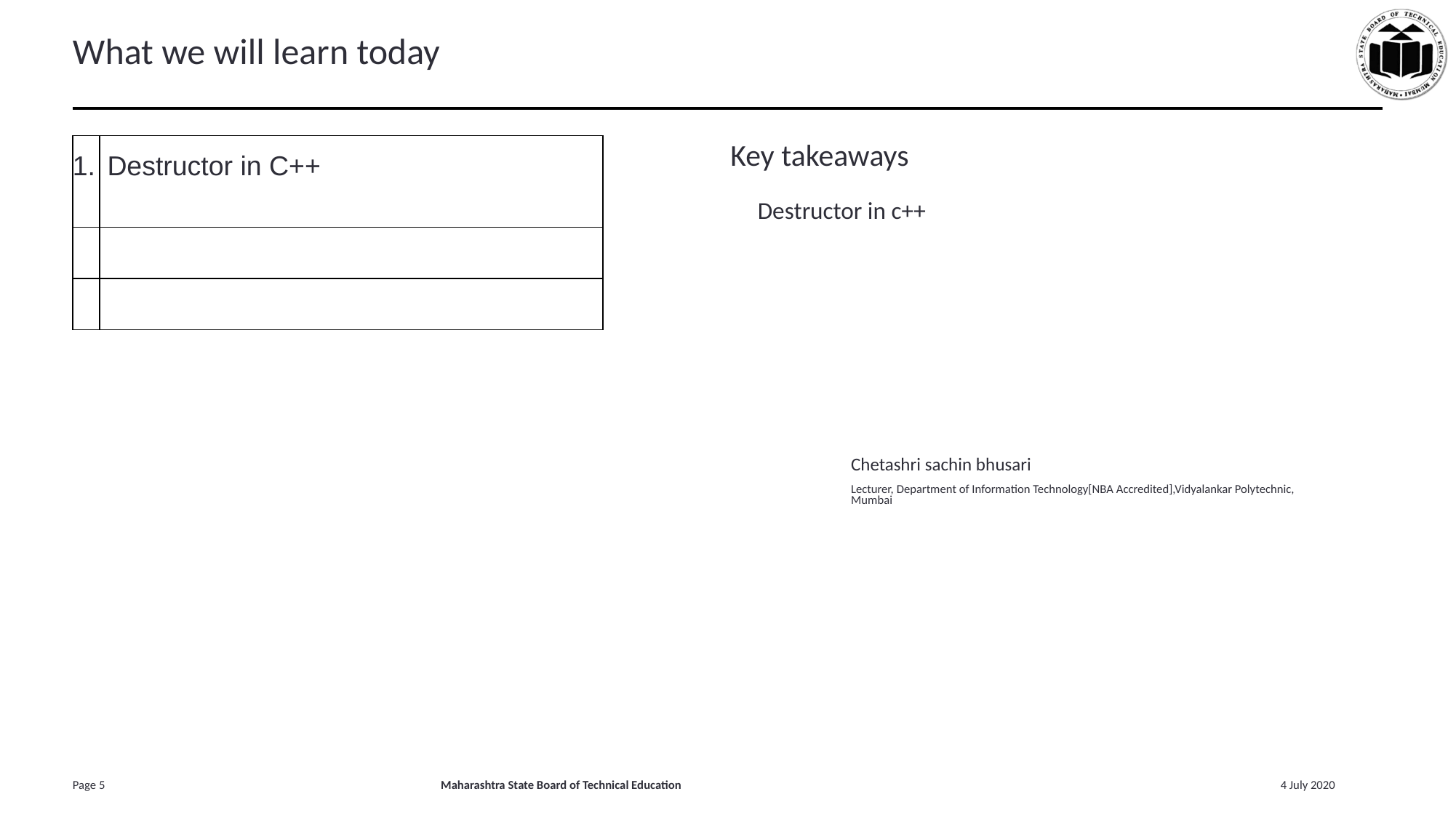

# What we will learn today
Key takeaways
| 1. | Destructor in C++ |
| --- | --- |
|  |  |
|  |  |
Destructor in c++
Chetashri sachin bhusari
Lecturer, Department of Information Technology[NBA Accredited],Vidyalankar Polytechnic,             Mumbai